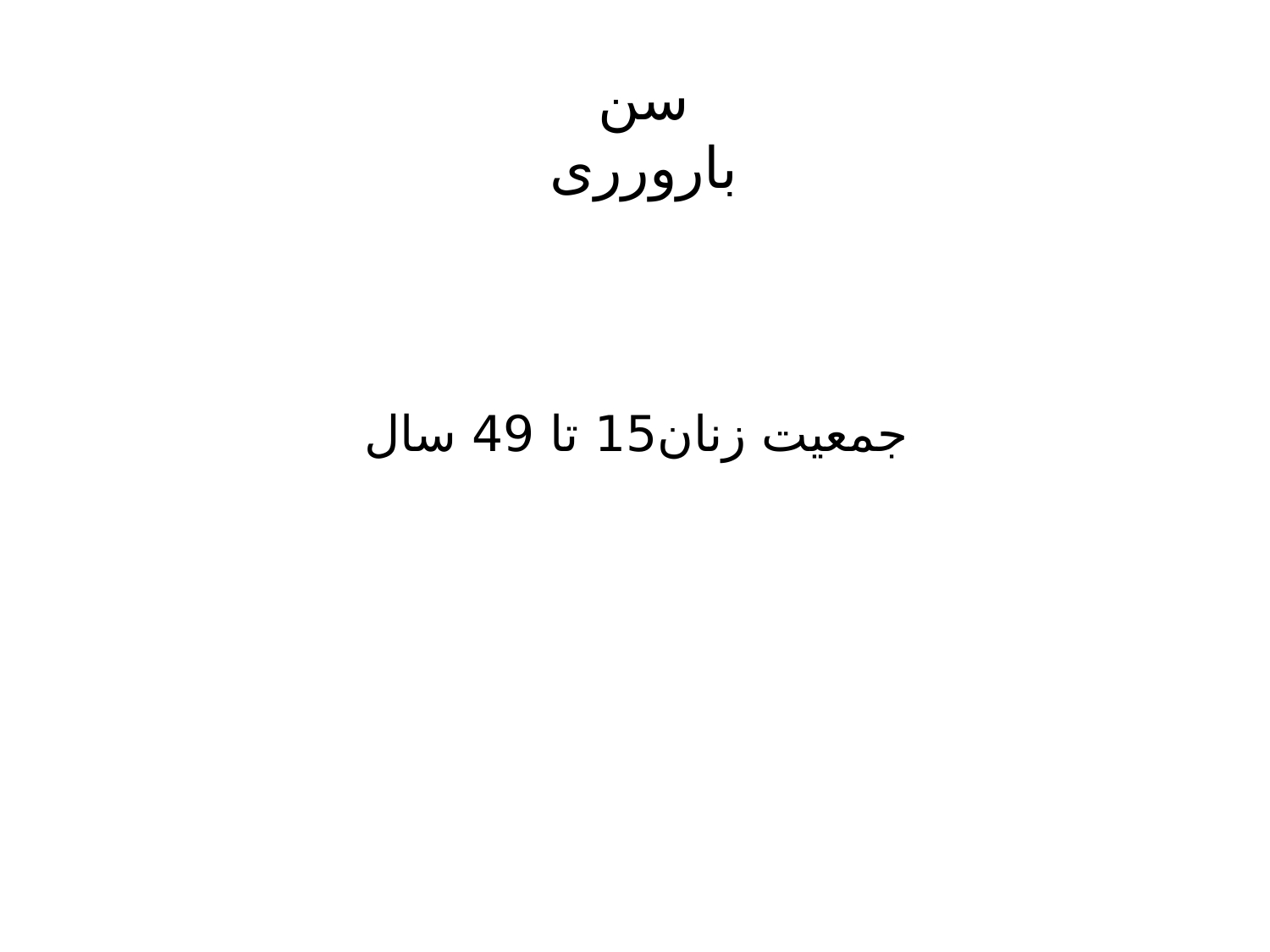

سن بارورری
جمعیت زنان15 تا 49 سال